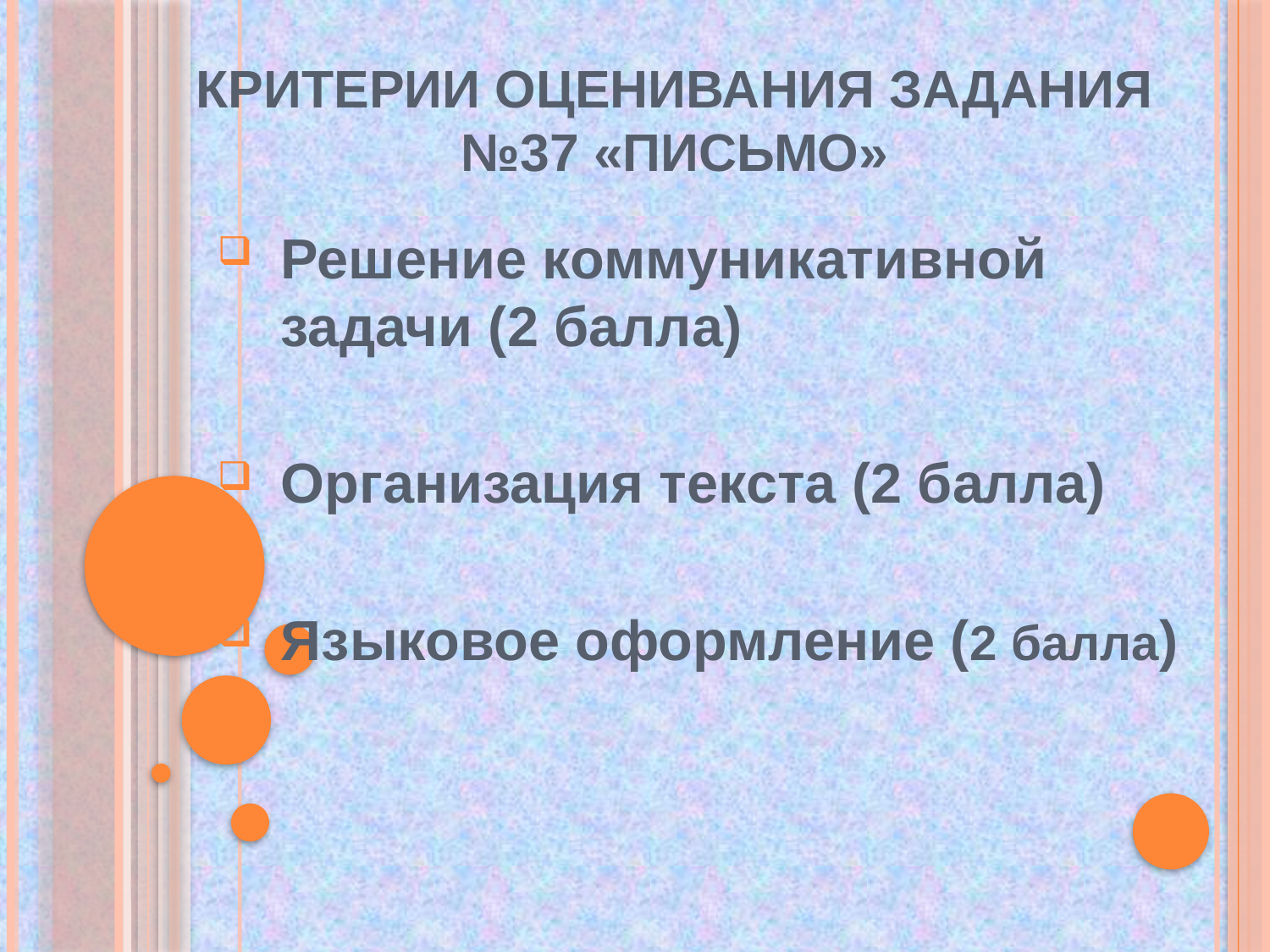

# Критерии оценивания задания №37 «Письмо»
Решение коммуникативной задачи (2 балла)

Организация текста (2 балла)

Языковое оформление (2 балла)